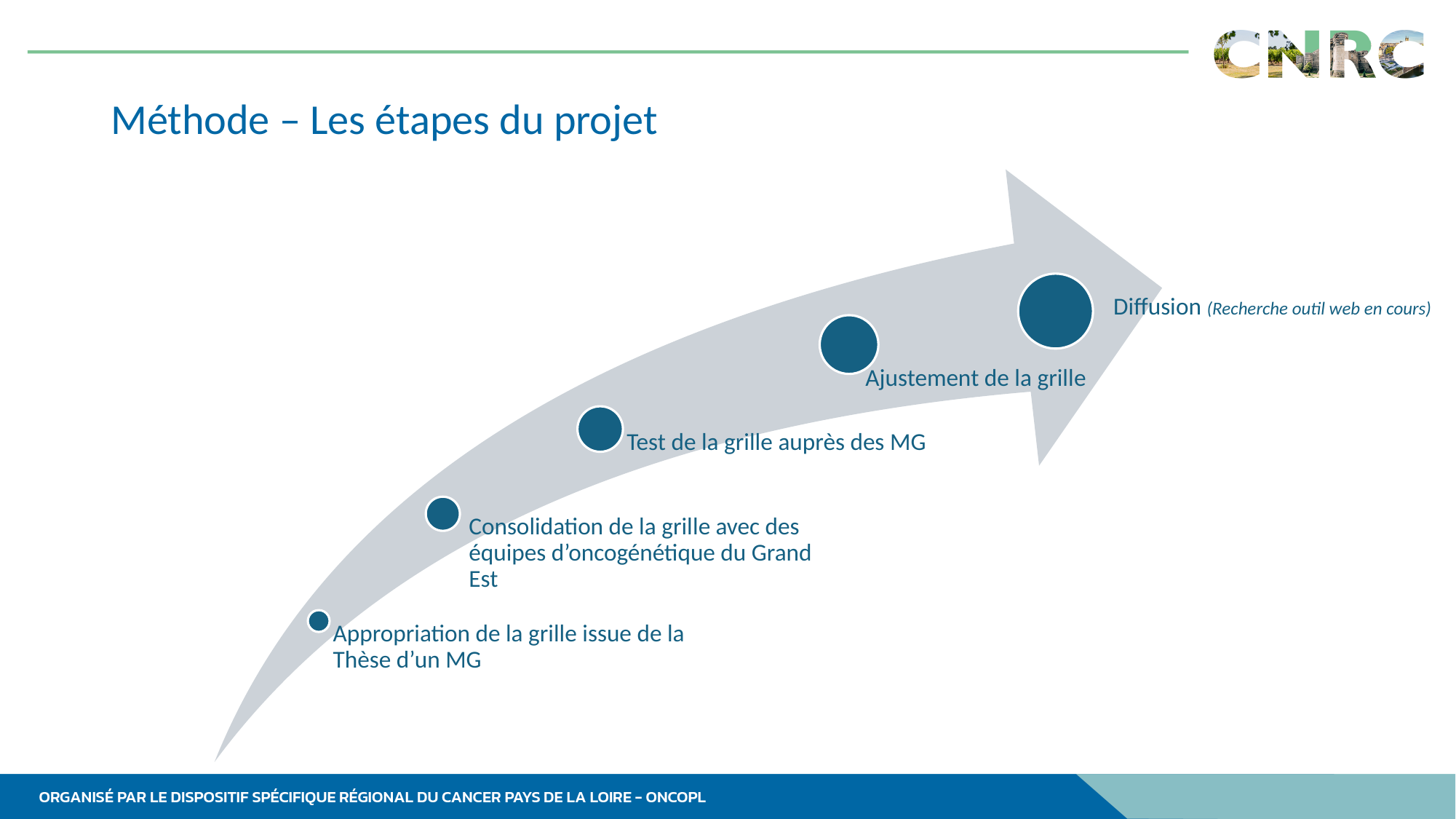

# Méthode – Les étapes du projet
Appropriation de la grille issue de la Thèse d’un MG
Consolidation de la grille avec des équipes d’oncogénétique du Grand Est
Test de la grille auprès des MG
Ajustement de la grille
Diffusion (Recherche outil web en cours)